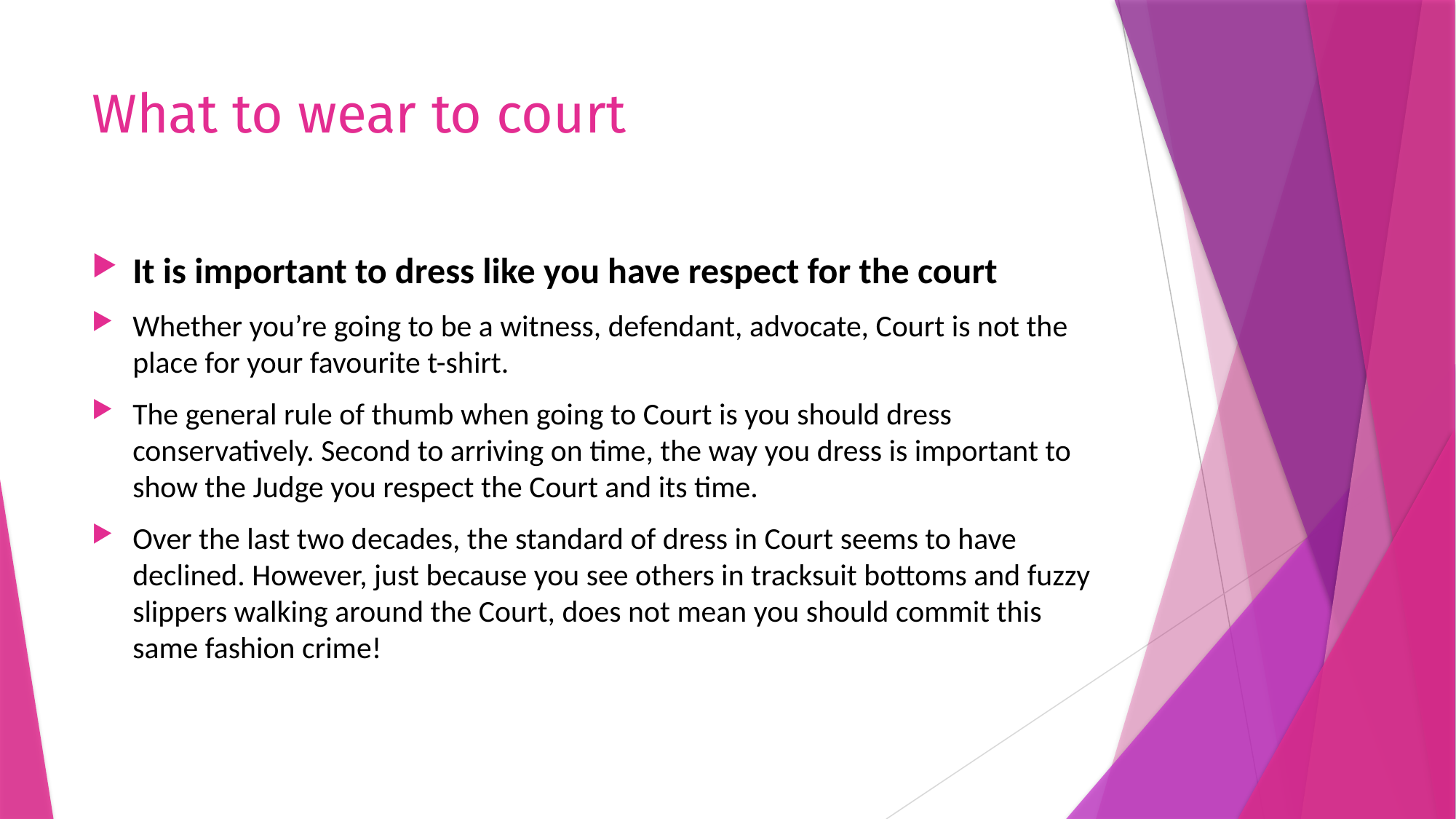

# What to wear to court

It is important to dress like you have respect for the court
Whether you’re going to be a witness, defendant, advocate, Court is not the place for your favourite t-shirt.
The general rule of thumb when going to Court is you should dress conservatively. Second to arriving on time, the way you dress is important to show the Judge you respect the Court and its time.
Over the last two decades, the standard of dress in Court seems to have declined. However, just because you see others in tracksuit bottoms and fuzzy slippers walking around the Court, does not mean you should commit this same fashion crime!